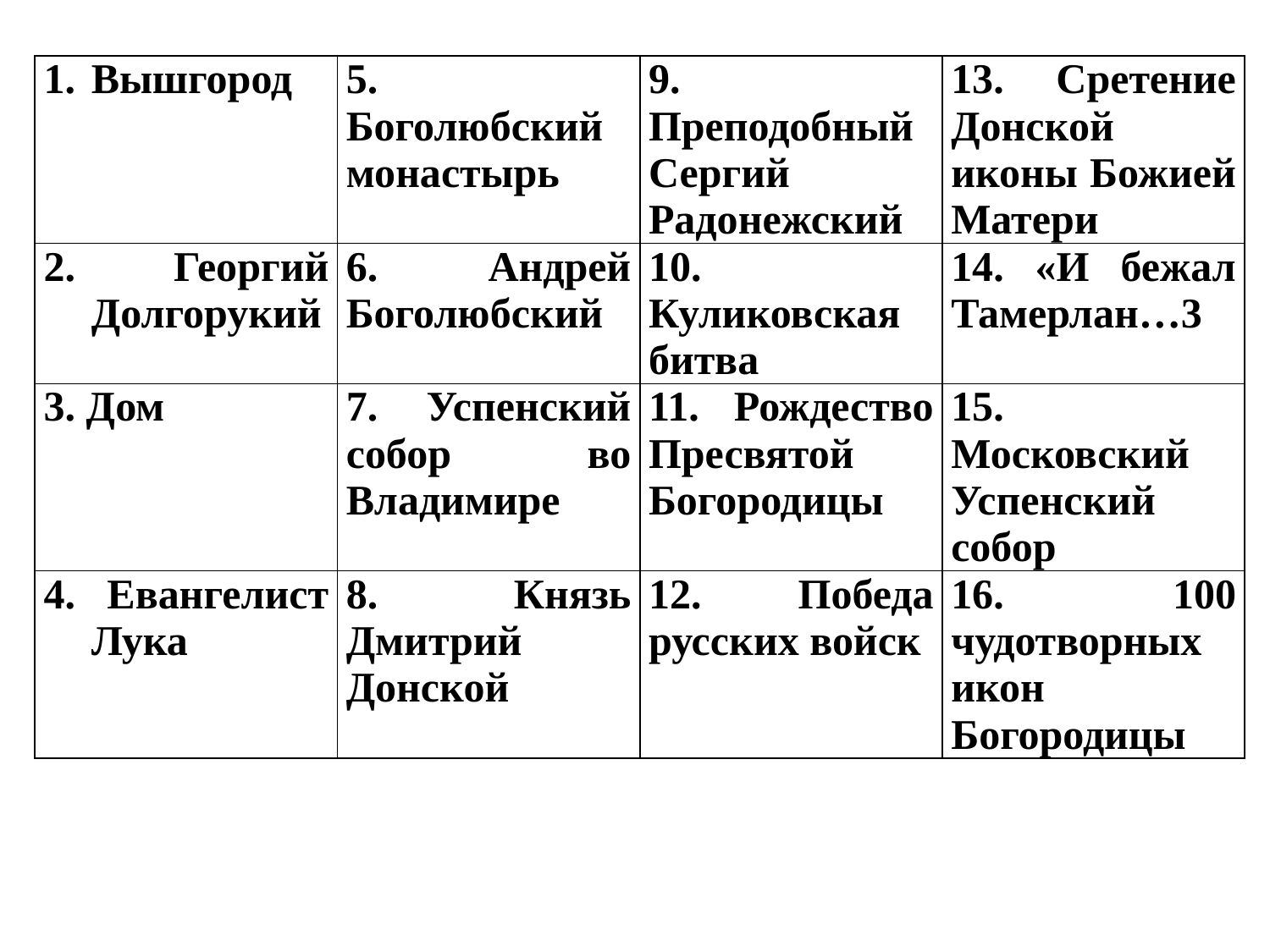

| Вышгород | 5. Боголюбский монастырь | 9. Преподобный Сергий Радонежский | 13. Сретение Донской иконы Божией Матери |
| --- | --- | --- | --- |
| 2. Георгий Долгорукий | 6. Андрей Боголюбский | 10. Куликовская битва | 14. «И бежал Тамерлан…3 |
| 3. Дом | 7. Успенский собор во Владимире | 11. Рождество Пресвятой Богородицы | 15. Московский Успенский собор |
| 4. Евангелист Лука | 8. Князь Дмитрий Донской | 12. Победа русских войск | 16. 100 чудотворных икон Богородицы |